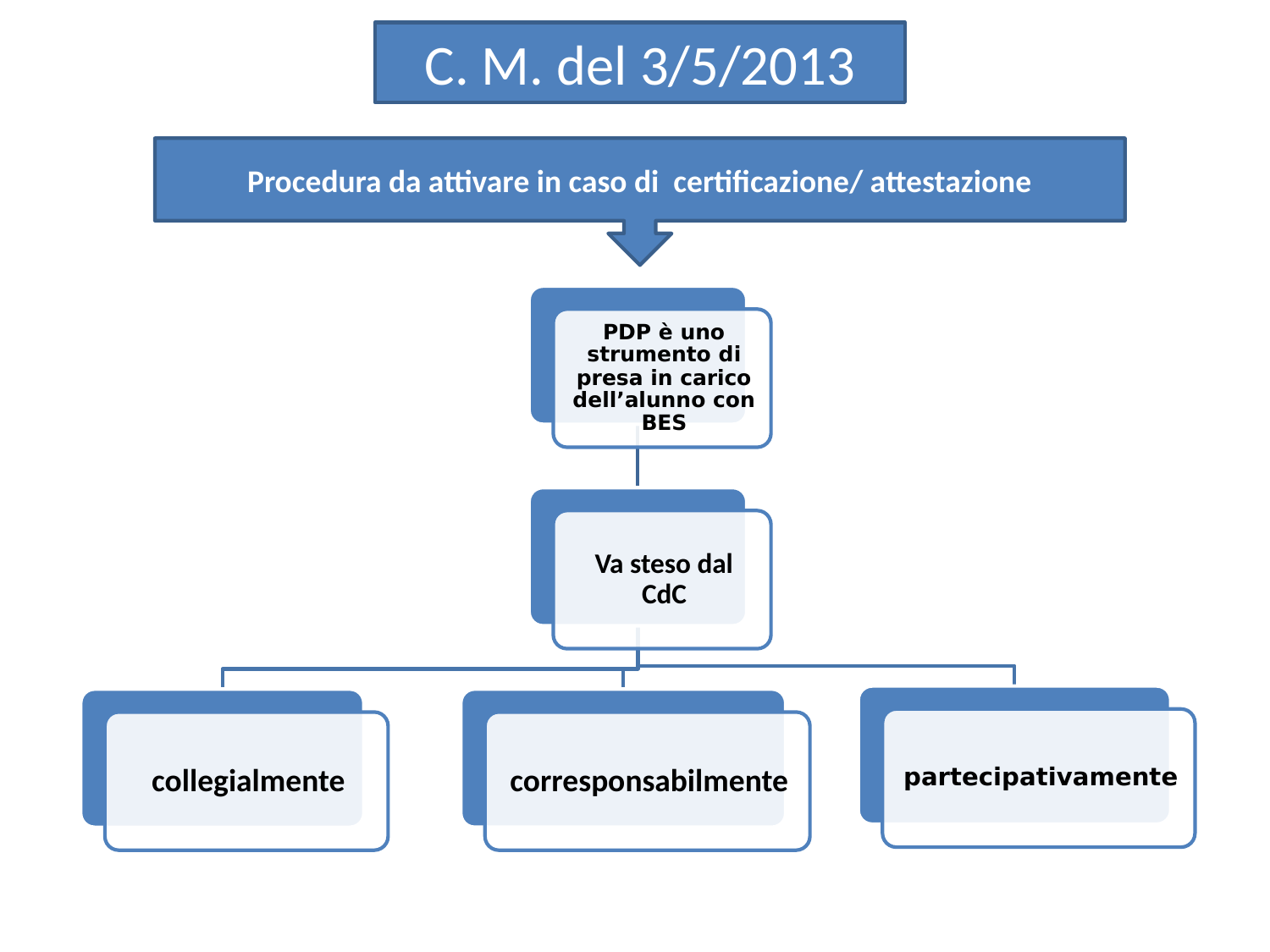

C. M. del 3/5/2013
Procedura da attivare in caso di  certificazione/ attestazione
l

PDP è uno strumento di presa in carico dell’alunno con BES
Va steso dal CdC
collegialmente
corresponsabilmente
partecipativamente